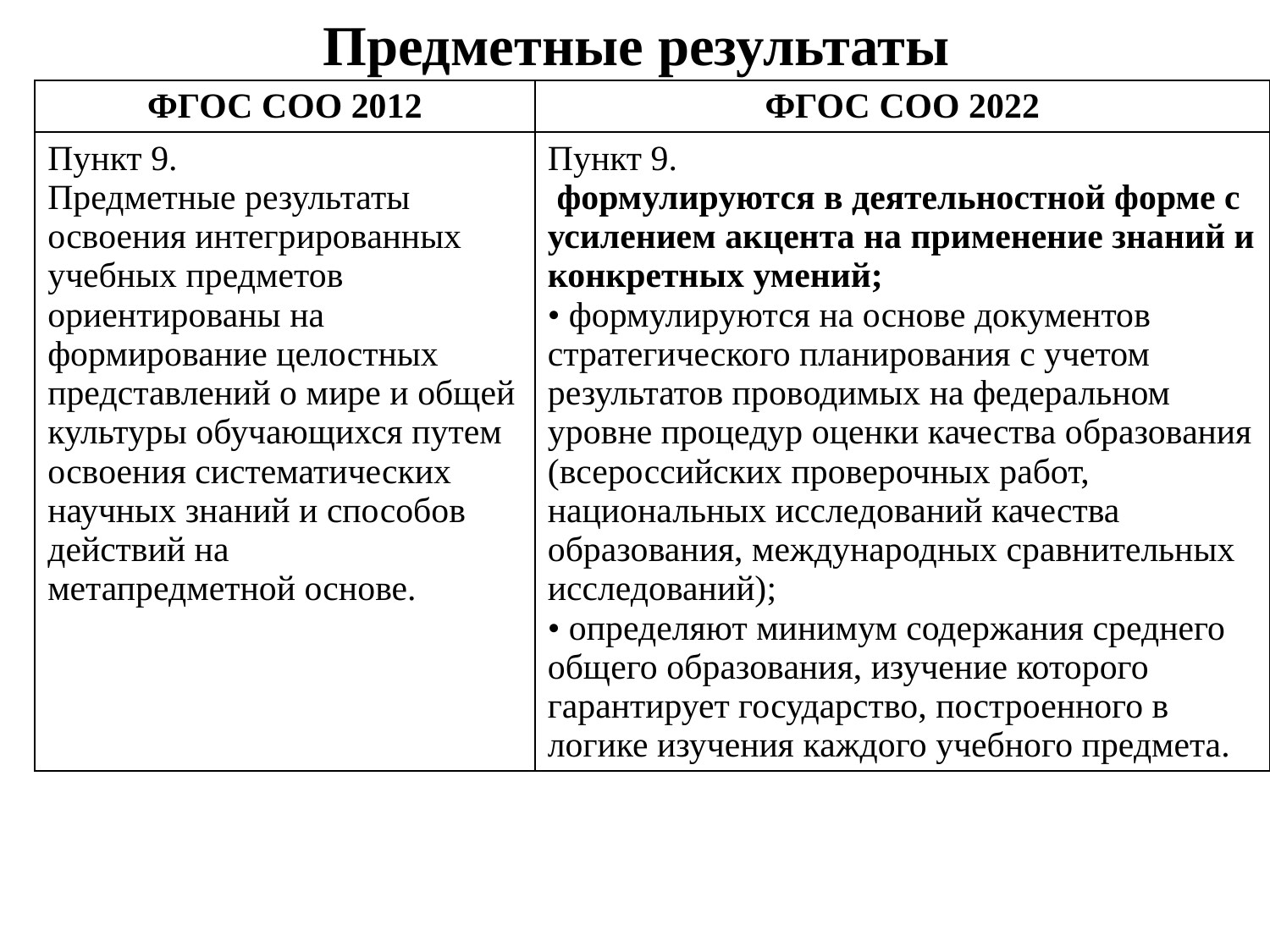

# Предметные результаты
| ФГОС СОО 2012 | ФГОС СОО 2022 |
| --- | --- |
| Пункт 9. Предметные результаты освоения интегрированных учебных предметов ориентированы на формирование целостных представлений о мире и общей культуры обучающихся путем освоения систематических научных знаний и способов действий на метапредметной основе. | Пункт 9.  формулируются в деятельностной форме с усилением акцента на применение знаний и конкретных умений; • формулируются на основе документов стратегического планирования с учетом результатов проводимых на федеральном уровне процедур оценки качества образования (всероссийских проверочных работ, национальных исследований качества образования, международных сравнительных исследований); • определяют минимум содержания среднего общего образования, изучение которого гарантирует государство, построенного в логике изучения каждого учебного предмета. |